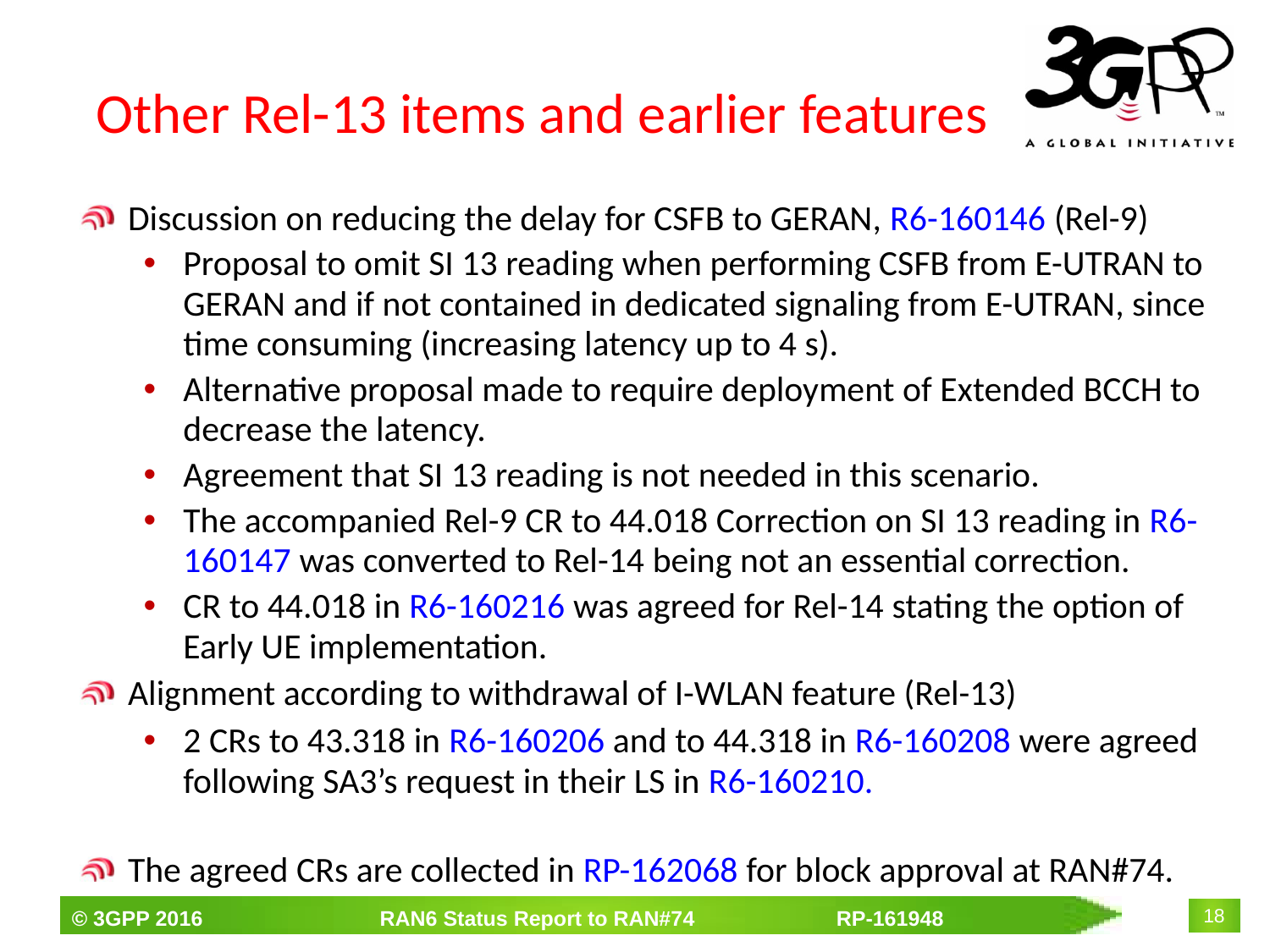

# Other Rel-13 items and earlier features
Discussion on reducing the delay for CSFB to GERAN, R6-160146 (Rel-9)
Proposal to omit SI 13 reading when performing CSFB from E-UTRAN to GERAN and if not contained in dedicated signaling from E-UTRAN, since time consuming (increasing latency up to 4 s).
Alternative proposal made to require deployment of Extended BCCH to decrease the latency.
Agreement that SI 13 reading is not needed in this scenario.
The accompanied Rel-9 CR to 44.018 Correction on SI 13 reading in R6-160147 was converted to Rel-14 being not an essential correction.
CR to 44.018 in R6-160216 was agreed for Rel-14 stating the option of Early UE implementation.
Alignment according to withdrawal of I-WLAN feature (Rel-13)
2 CRs to 43.318 in R6-160206 and to 44.318 in R6-160208 were agreed following SA3’s request in their LS in R6-160210.

The agreed CRs are collected in RP-162068 for block approval at RAN#74.